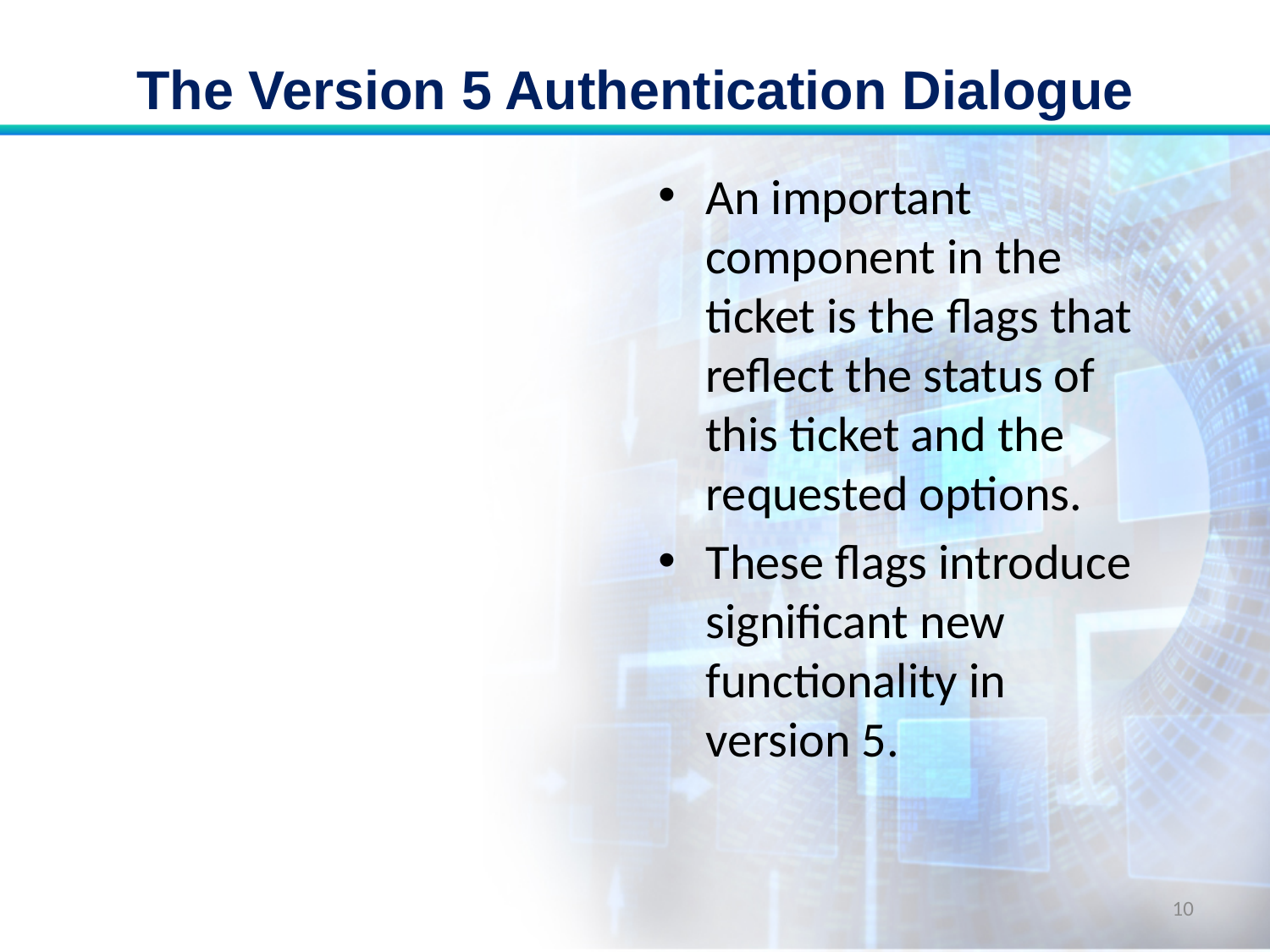

# The Version 5 Authentication Dialogue
An important component in the ticket is the flags that reflect the status of this ticket and the requested options.
These flags introduce significant new  functionality in version 5.
10